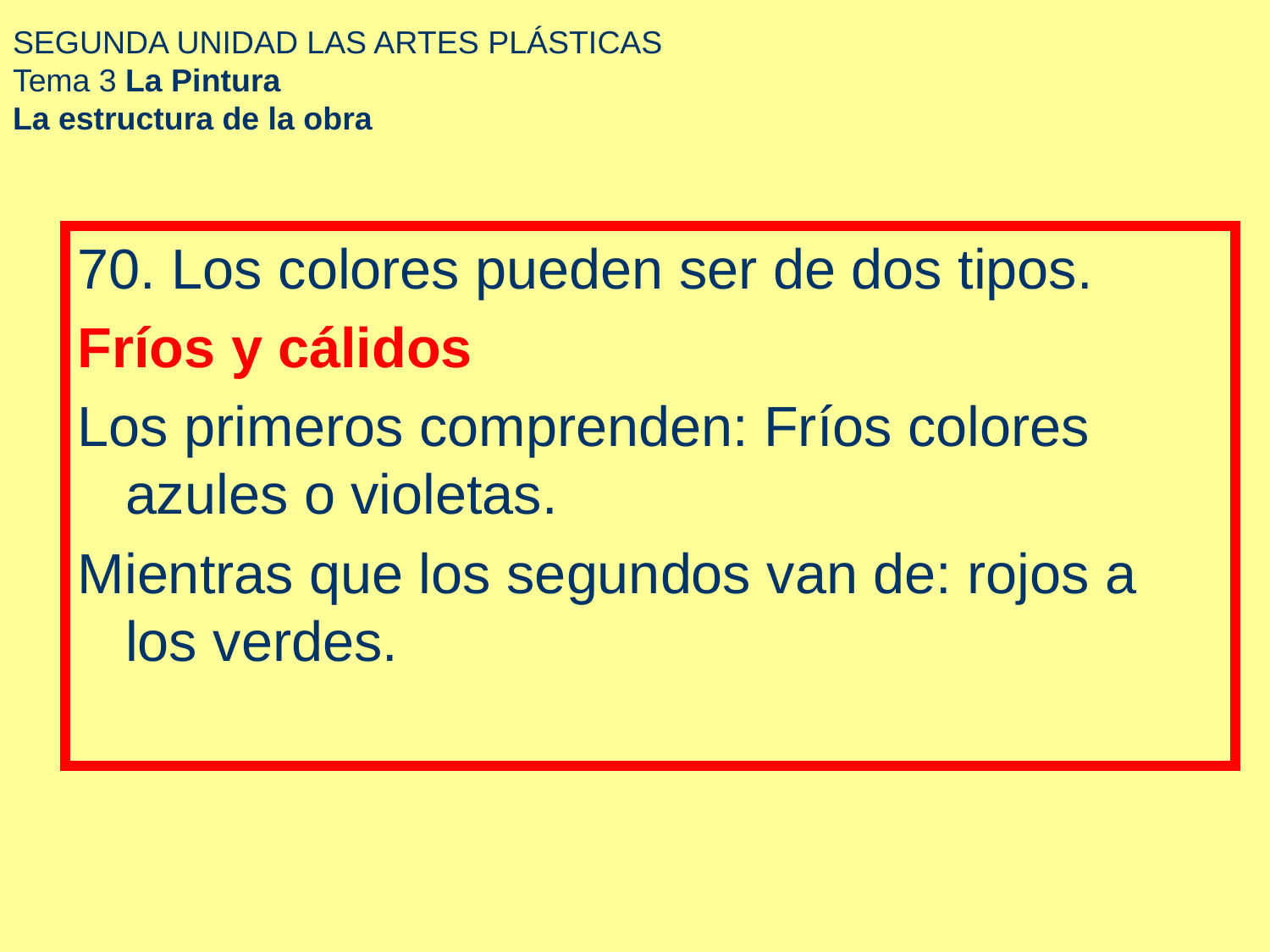

# SEGUNDA UNIDAD LAS ARTES PLÁSTICAS Tema 3 La Pintura La estructura de la obra
70. Los colores pueden ser de dos tipos.
Fríos y cálidos
Los primeros comprenden: Fríos colores azules o violetas.
Mientras que los segundos van de: rojos a los verdes.